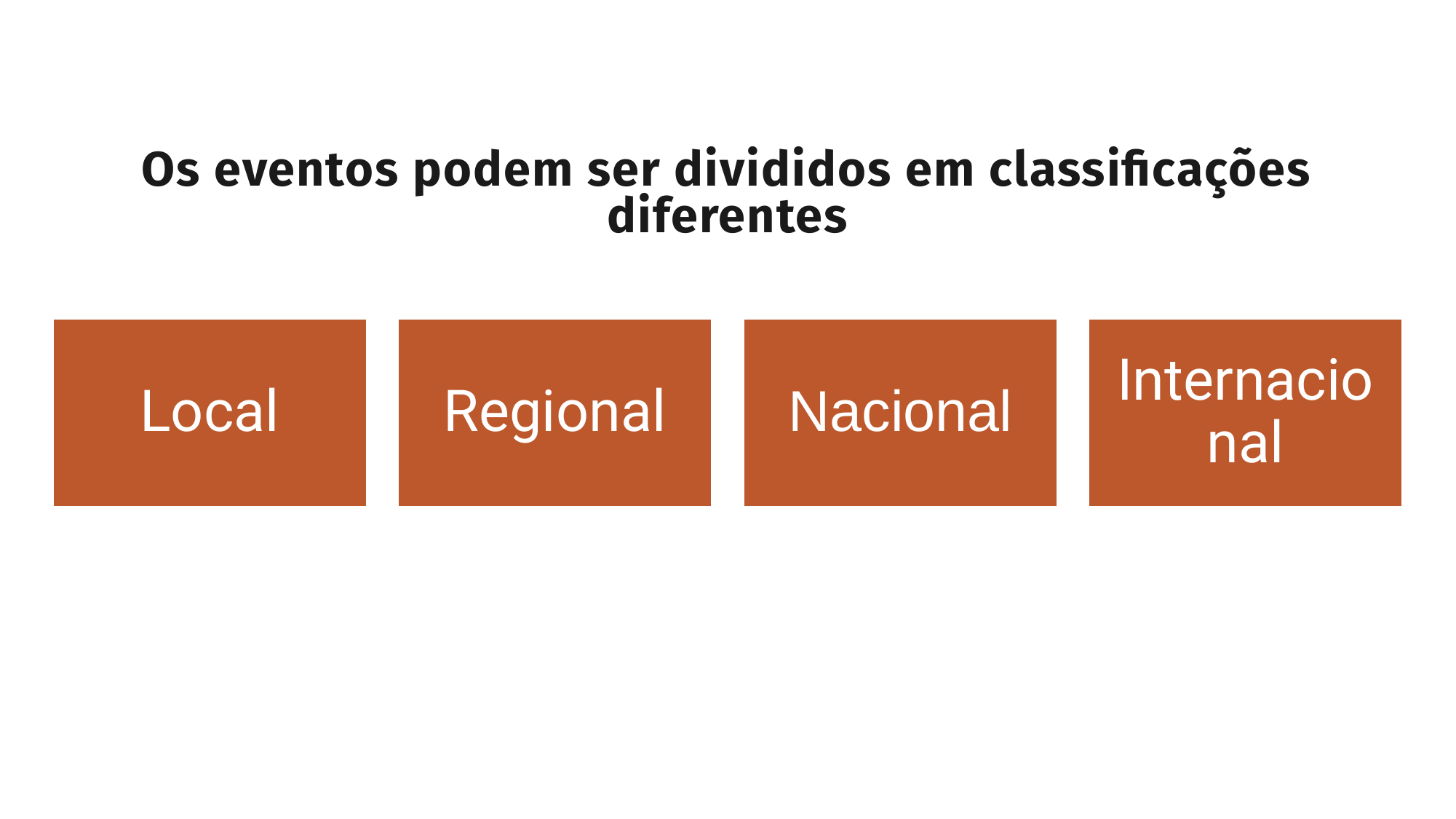

Os eventos podem ser divididos em classificações diferentes
Local
Regional
Nacional
Internacional